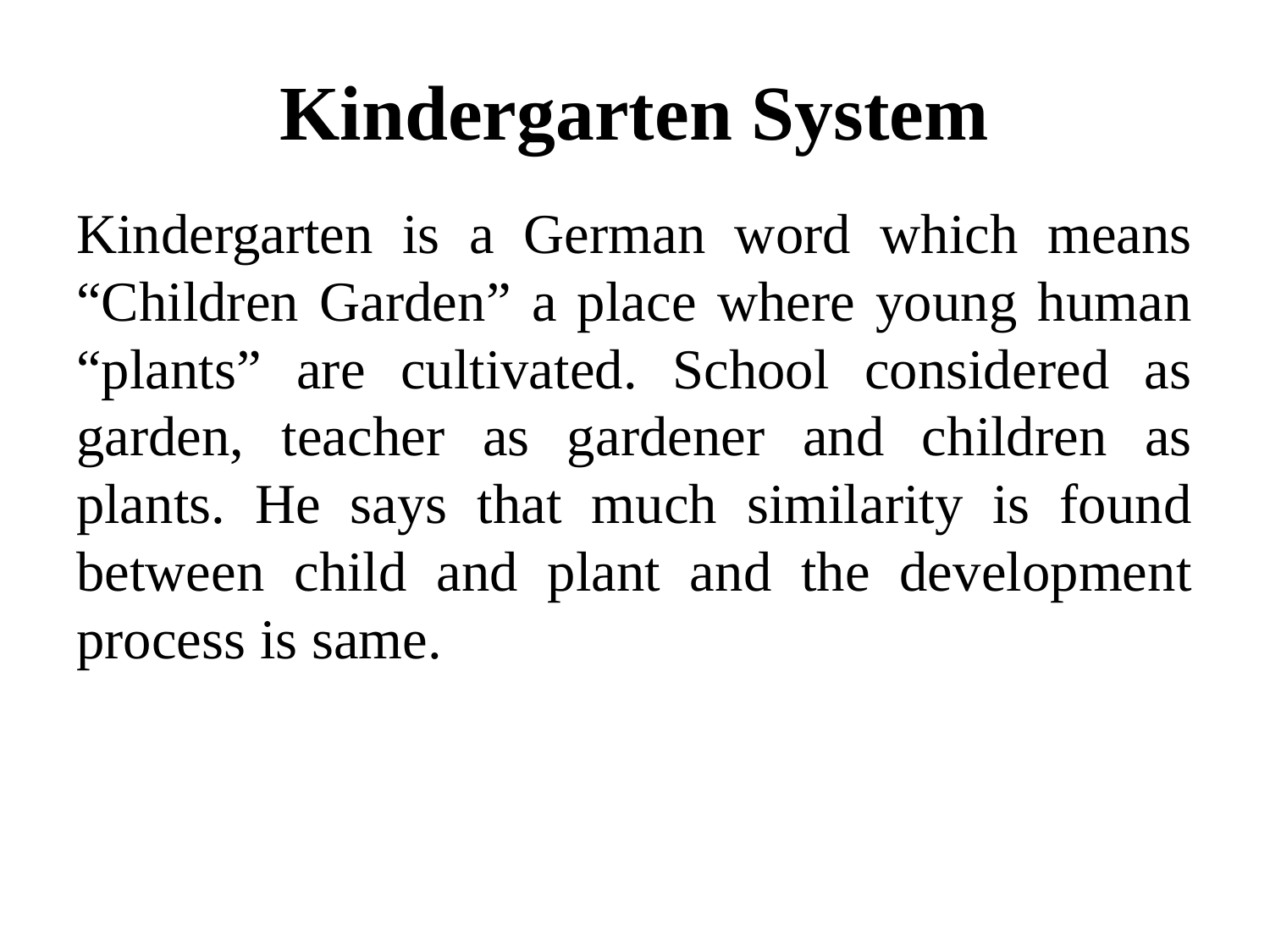

# Kindergarten System
Kindergarten is a German word which means “Children Garden” a place where young human “plants” are cultivated. School considered as garden, teacher as gardener and children as plants. He says that much similarity is found between child and plant and the development process is same.